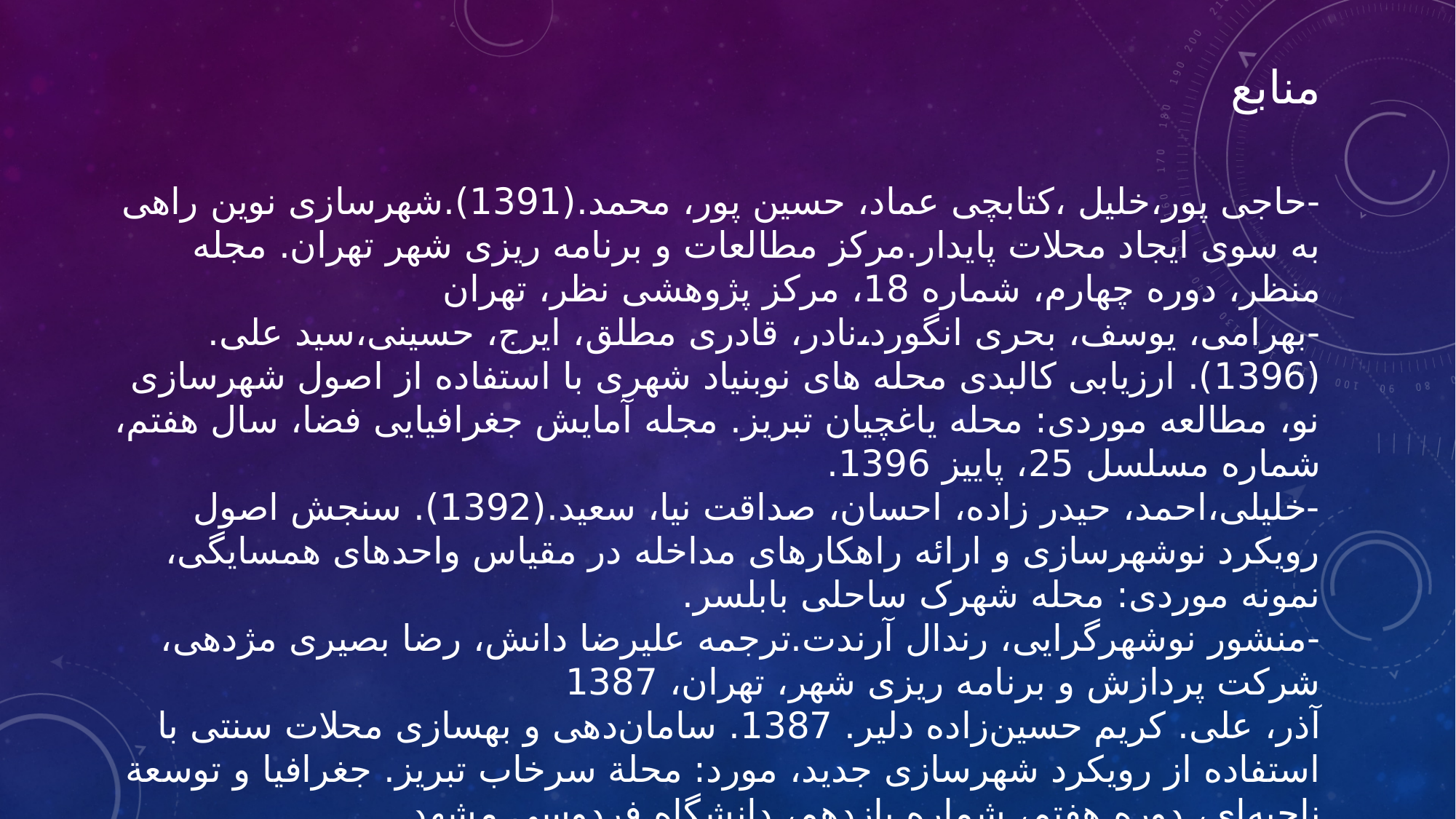

# منابع
-حاجی پور،خلیل ،کتابچی عماد، حسین پور، محمد.(1391).شهرسازی نوین راهی به سوی ایجاد محلات پایدار.مرکز مطالعات و برنامه ریزی شهر تهران. مجله منظر، دوره چهارم، شماره 18، مرکز پژوهشی نظر، تهران
-بهرامی، یوسف، بحری انگورد،نادر، قادری مطلق، ایرج، حسینی،سید علی.(1396). ارزیابی کالبدی محله های نوبنیاد شهری با استفاده از اصول شهرسازی نو، مطالعه موردی: محله یاغچیان تبریز. مجله آمایش جغرافیایی فضا، سال هفتم، شماره مسلسل 25، پاییز 1396.
-خلیلی،احمد، حیدر زاده، احسان، صداقت نیا، سعید.(1392). سنجش اصول رویکرد نوشهرسازی و ارائه راهکارهای مداخله در مقیاس واحدهای همسایگی، نمونه موردی: محله شهرک ساحلی بابلسر.
-منشور نوشهرگرایی، رندال آرندت.ترجمه علیرضا دانش، رضا بصیری مژدهی، شرکت پردازش و برنامه ریزی شهر، تهران، 1387
آذر، علی. کریم حسین‌زاده دلیر. 1387. سامان‌دهی و بهسازی محلات سنتی با استفاده از رویکرد شهرسازی جدید، مورد: محلة سرخاب تبریز. جغرافیا و توسعة ناحیه‌ای، دوره هفتم، شماره یازدهم، دانشگاه فردوسی مشهد